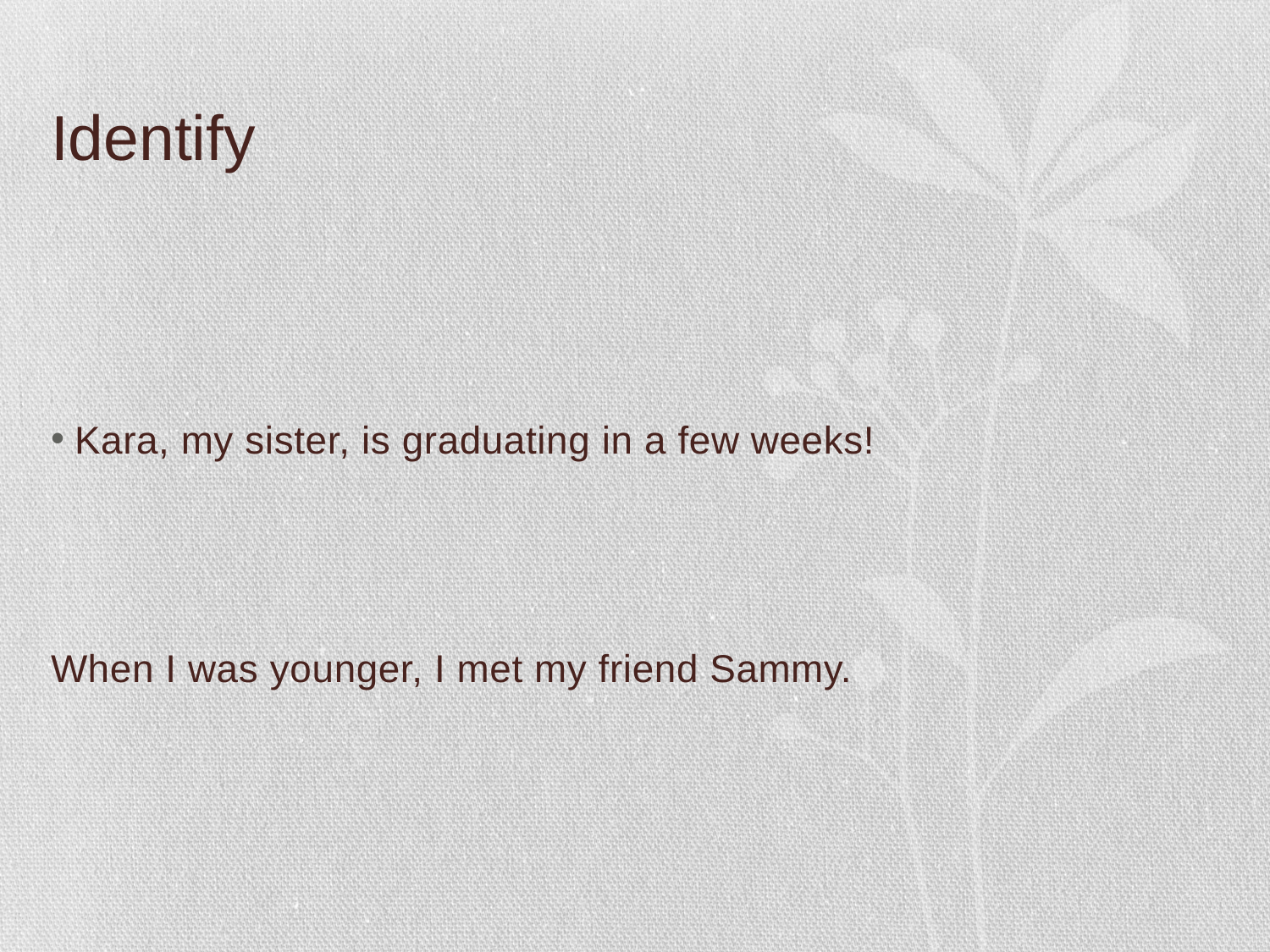

# Identify

Kara, my sister, is graduating in a few weeks!

When I was younger, I met my friend Sammy.